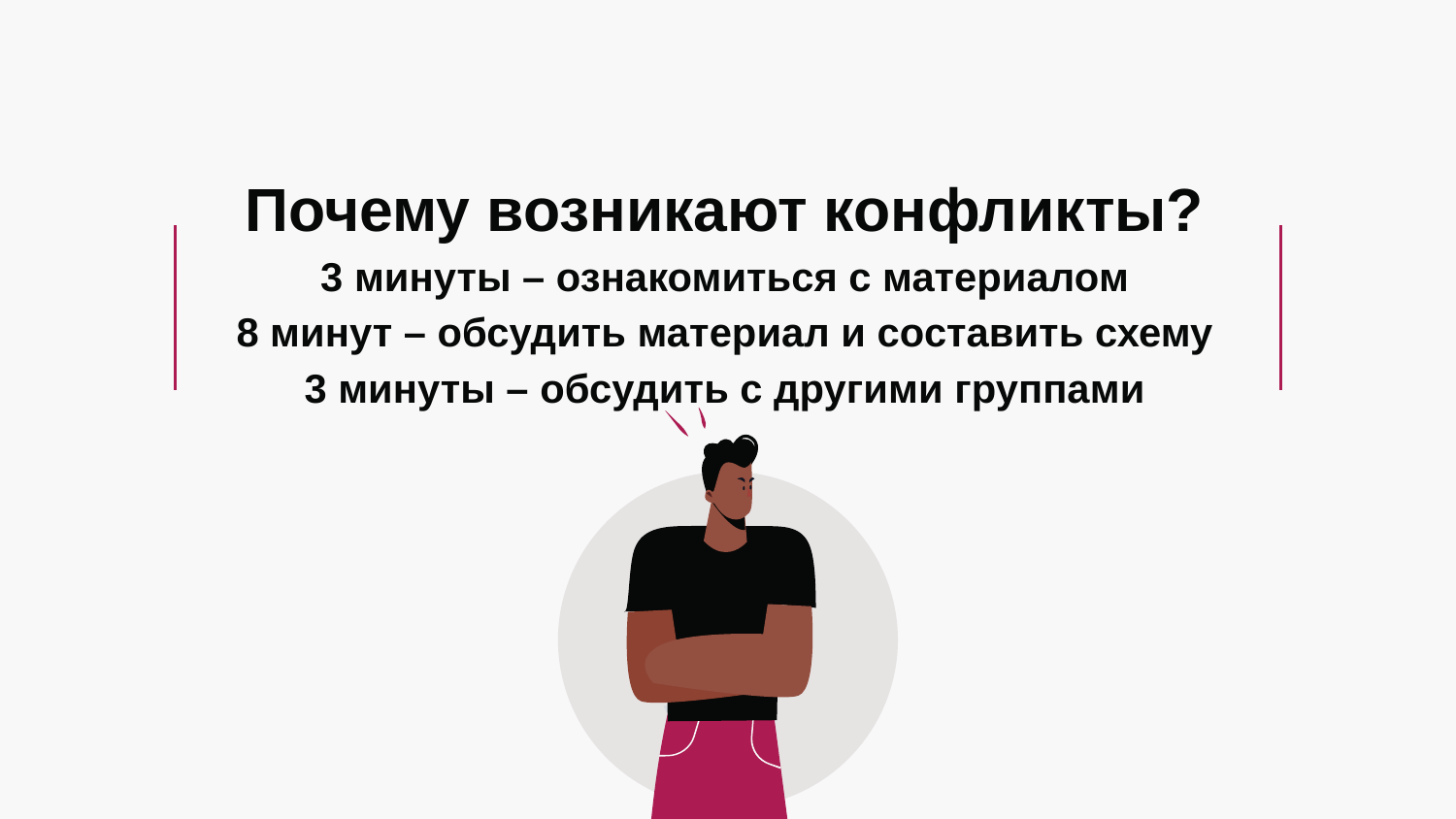

# Почему возникают конфликты? 3 минуты – ознакомиться с материалом 8 минут – обсудить материал и составить схему 3 минуты – обсудить с другими группами